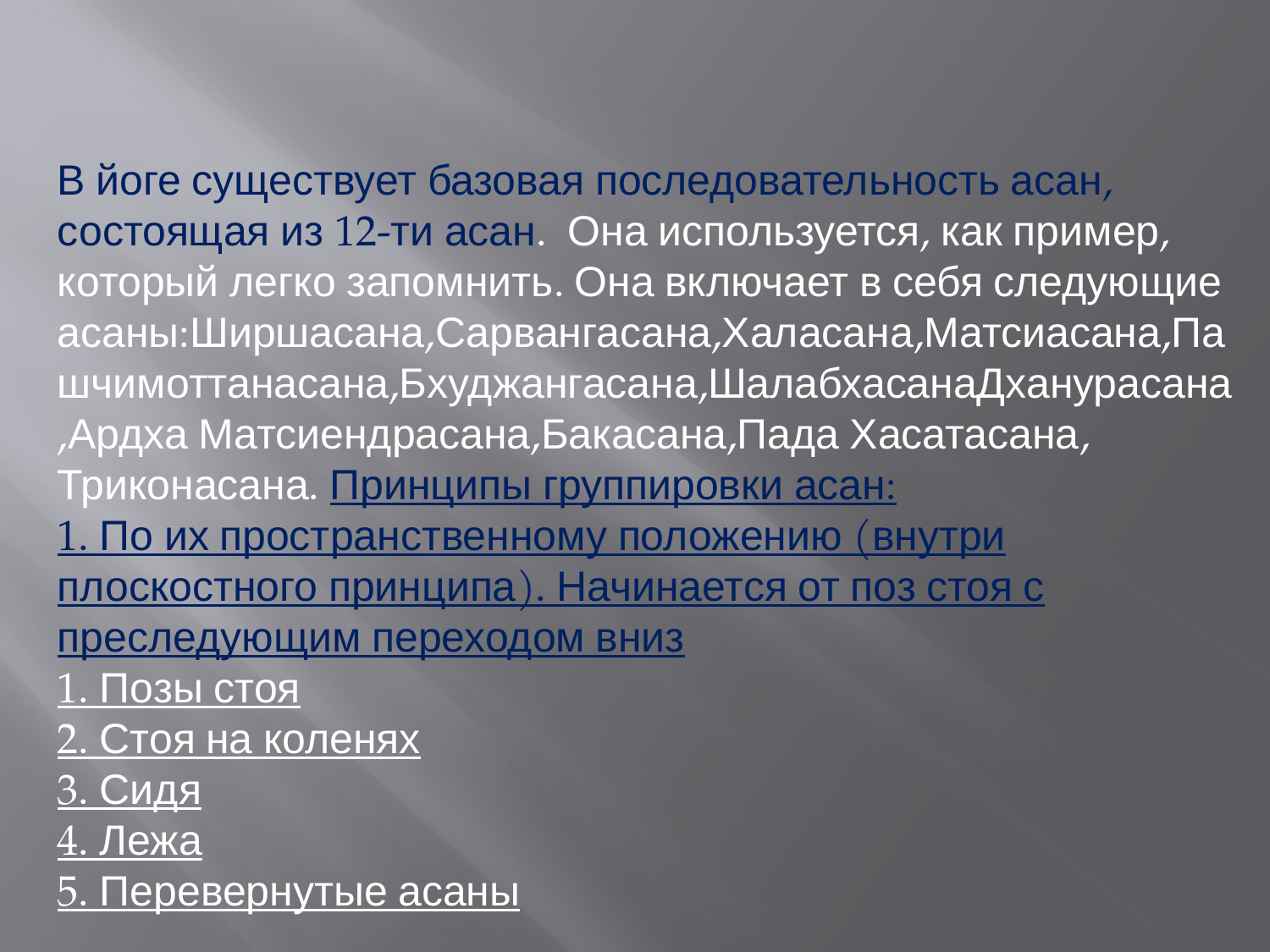

В йоге существует базовая последовательность асан, состоящая из 12-ти асан.  Она используется, как пример, который легко запомнить. Она включает в себя следующие асаны:Ширшасана,Сарвангасана,Халасана,Матсиасана,Пашчимоттанасана,Бхуджангасана,ШалабхасанаДханурасана,Ардха Матсиендрасана,Бакасана,Пада Хасатасана,
Триконасана. Принципы группировки асан:
1. По их пространственному положению (внутри плоскостного принципа). Начинается от поз стоя с преследующим переходом вниз
1. Позы стоя
2. Стоя на коленях
3. Сидя
4. Лежа
5. Перевернутые асаны